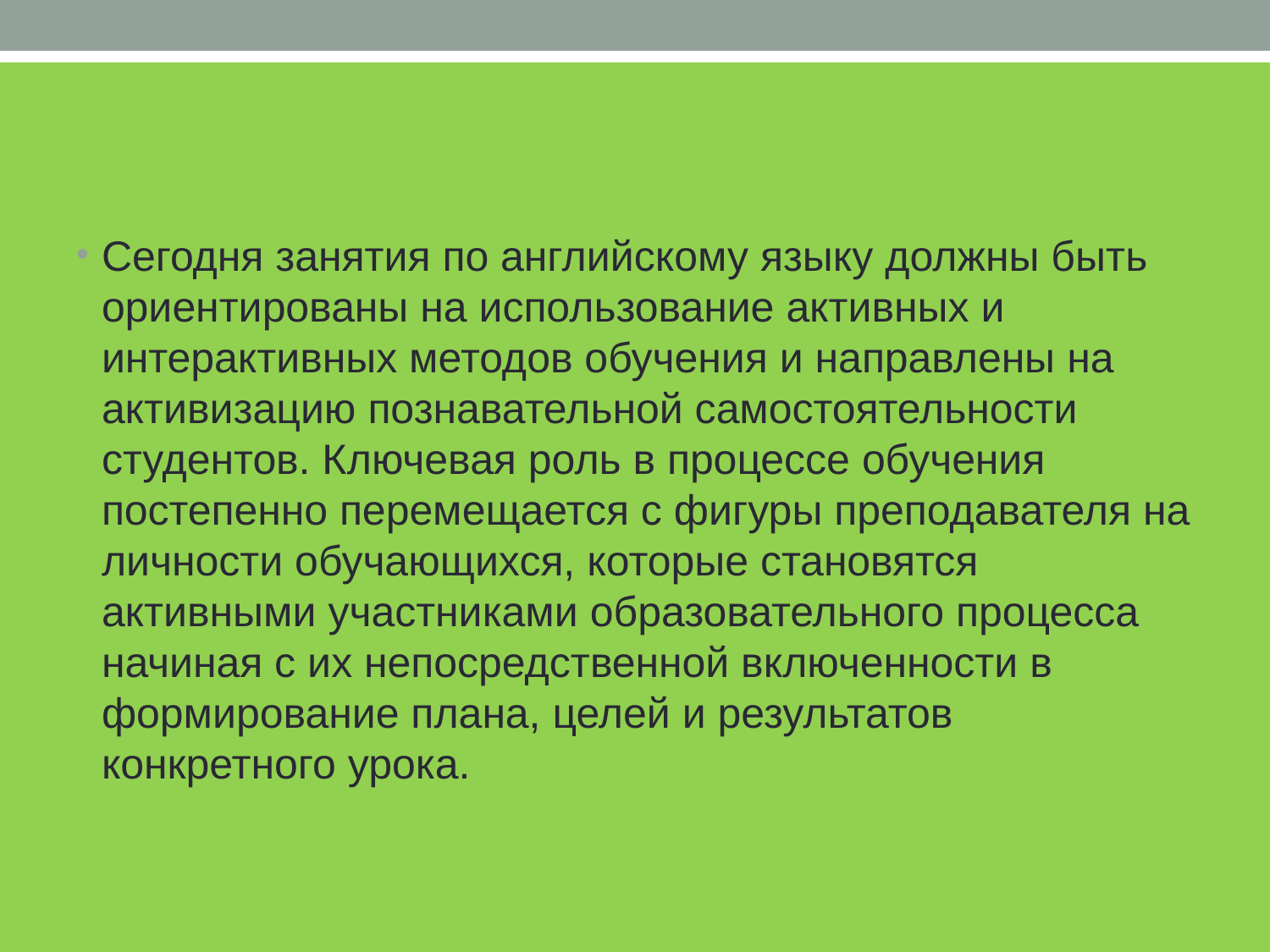

#
Сегодня занятия по английскому языку должны быть ориентированы на использование активных и интерактивных методов обучения и направлены на активизацию познавательной самостоятельности студентов. Ключевая роль в процессе обучения постепенно перемещается с фигуры преподавателя на личности обучающихся, которые становятся активными участниками образовательного процесса начиная с их непосредственной включенности в формирование плана, целей и результатов конкретного урока.